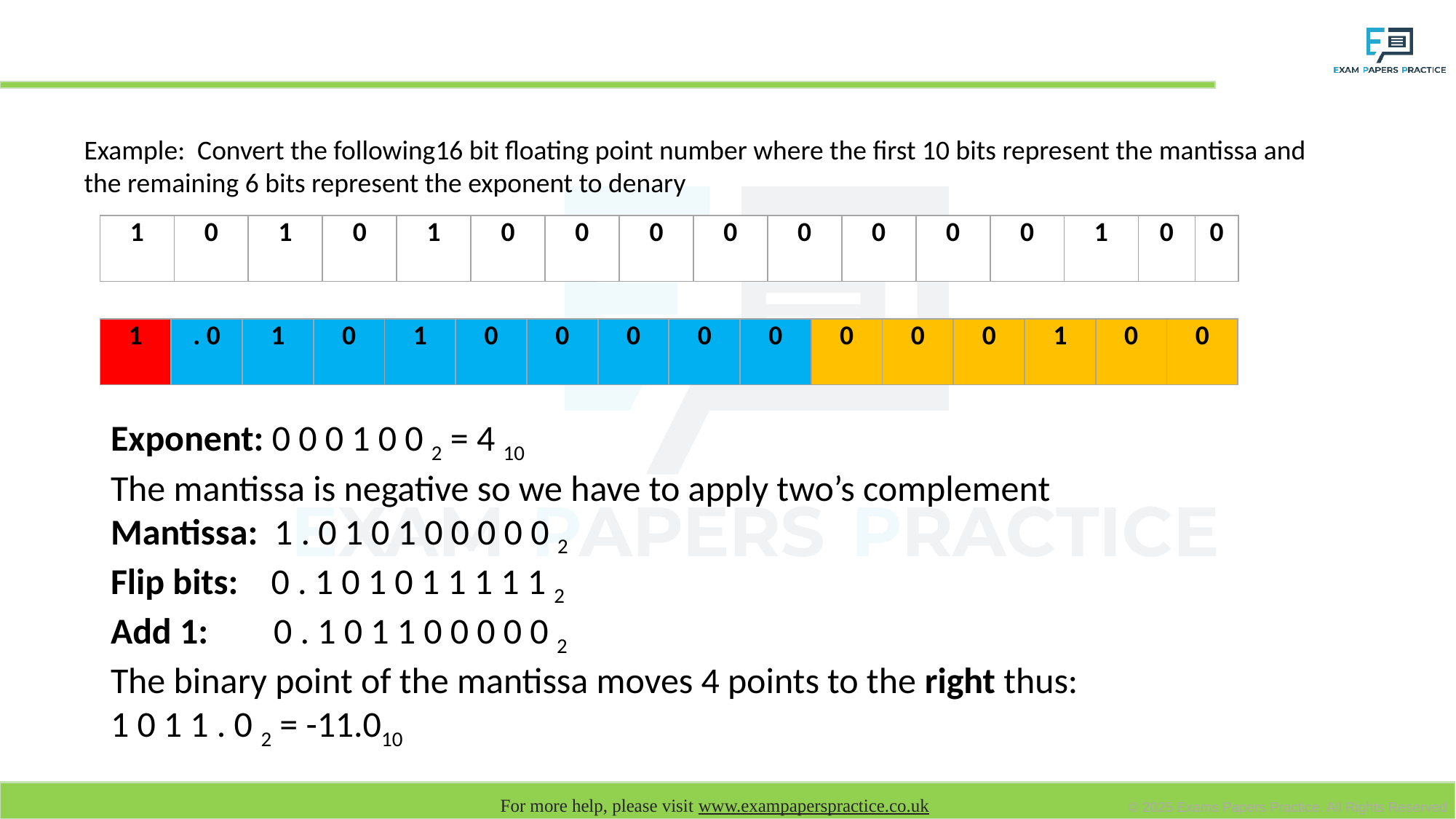

# Real numbers: Negative mantissa and positive exponent (big magnitude negative numbers)
Example:  Convert the following16 bit floating point number where the first 10 bits represent the mantissa and the remaining 6 bits represent the exponent to denary

| 1 | 0 | 1 | 0 | 1 | 0 | 0 | 0 | 0 | 0 | 0 | 0 | 0 | 1 | 0 | 0 |
| --- | --- | --- | --- | --- | --- | --- | --- | --- | --- | --- | --- | --- | --- | --- | --- |
| 1 | . 0 | 1 | 0 | 1 | 0 | 0 | 0 | 0 | 0 | 0 | 0 | 0 | 1 | 0 | 0 |
| --- | --- | --- | --- | --- | --- | --- | --- | --- | --- | --- | --- | --- | --- | --- | --- |
Exponent: 0 0 0 1 0 0 2 = 4 10
The mantissa is negative so we have to apply two’s complement
Mantissa:  1 . 0 1 0 1 0 0 0 0 0 2
Flip bits:    0 . 1 0 1 0 1 1 1 1 1 2
Add 1:        0 . 1 0 1 1 0 0 0 0 0 2
The binary point of the mantissa moves 4 points to the right thus:
1 0 1 1 . 0 2 = -11.010